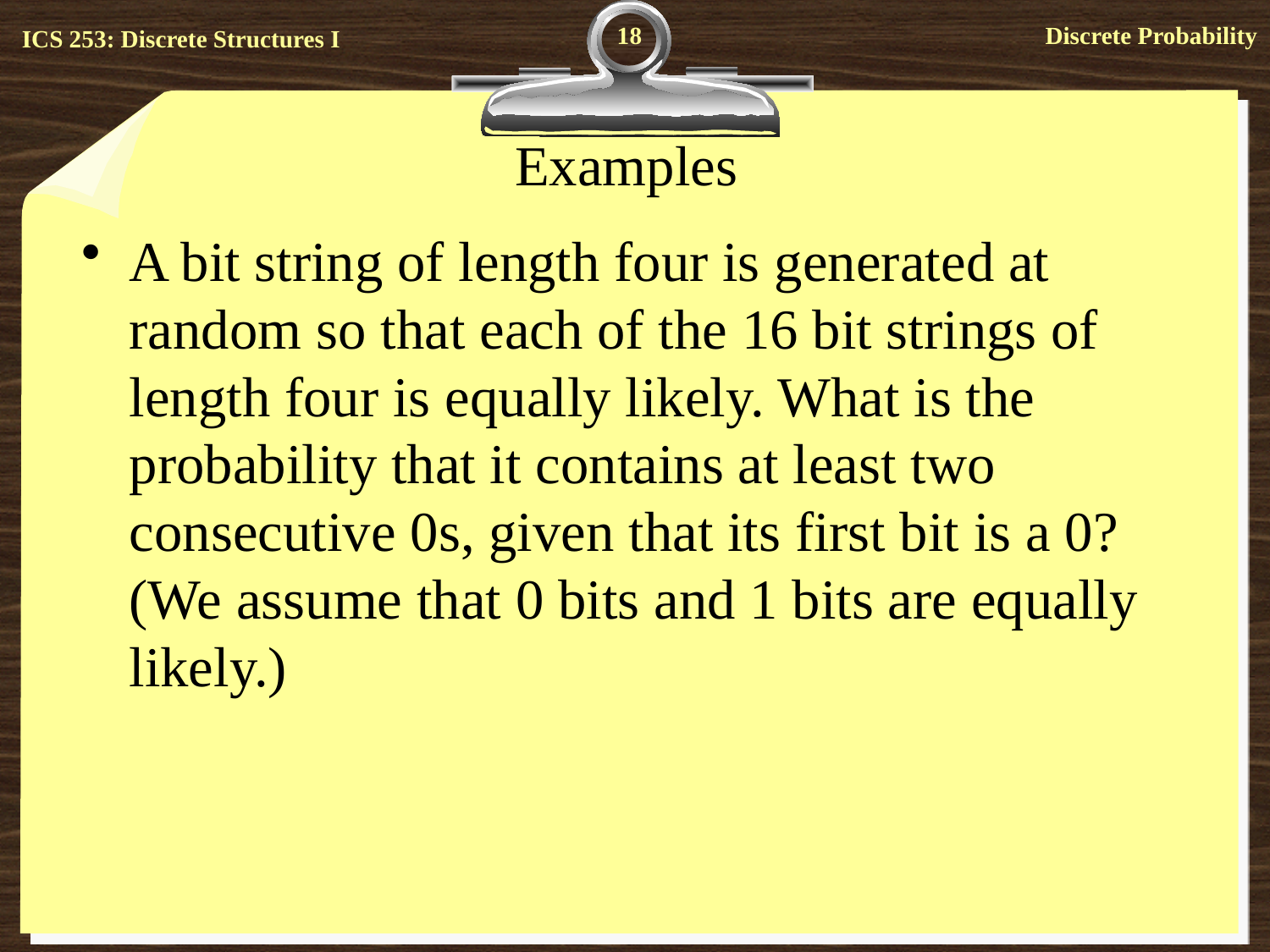

18
# Examples
A bit string of length four is generated at random so that each of the 16 bit strings of length four is equally likely. What is the probability that it contains at least two consecutive 0s, given that its first bit is a 0? (We assume that 0 bits and 1 bits are equally likely.)